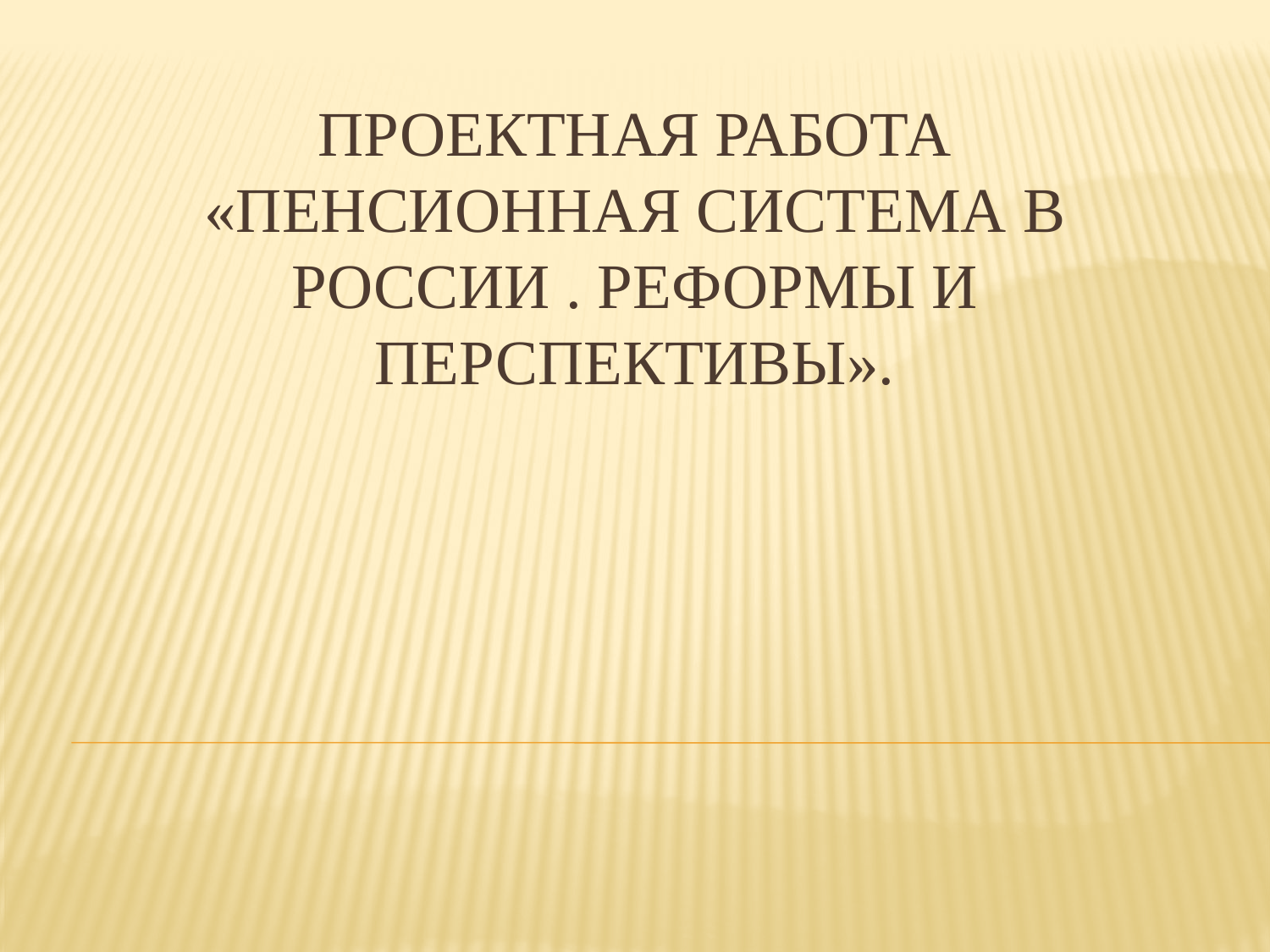

# Проектная работа «Пенсионная система в России . Реформы и перспективы».